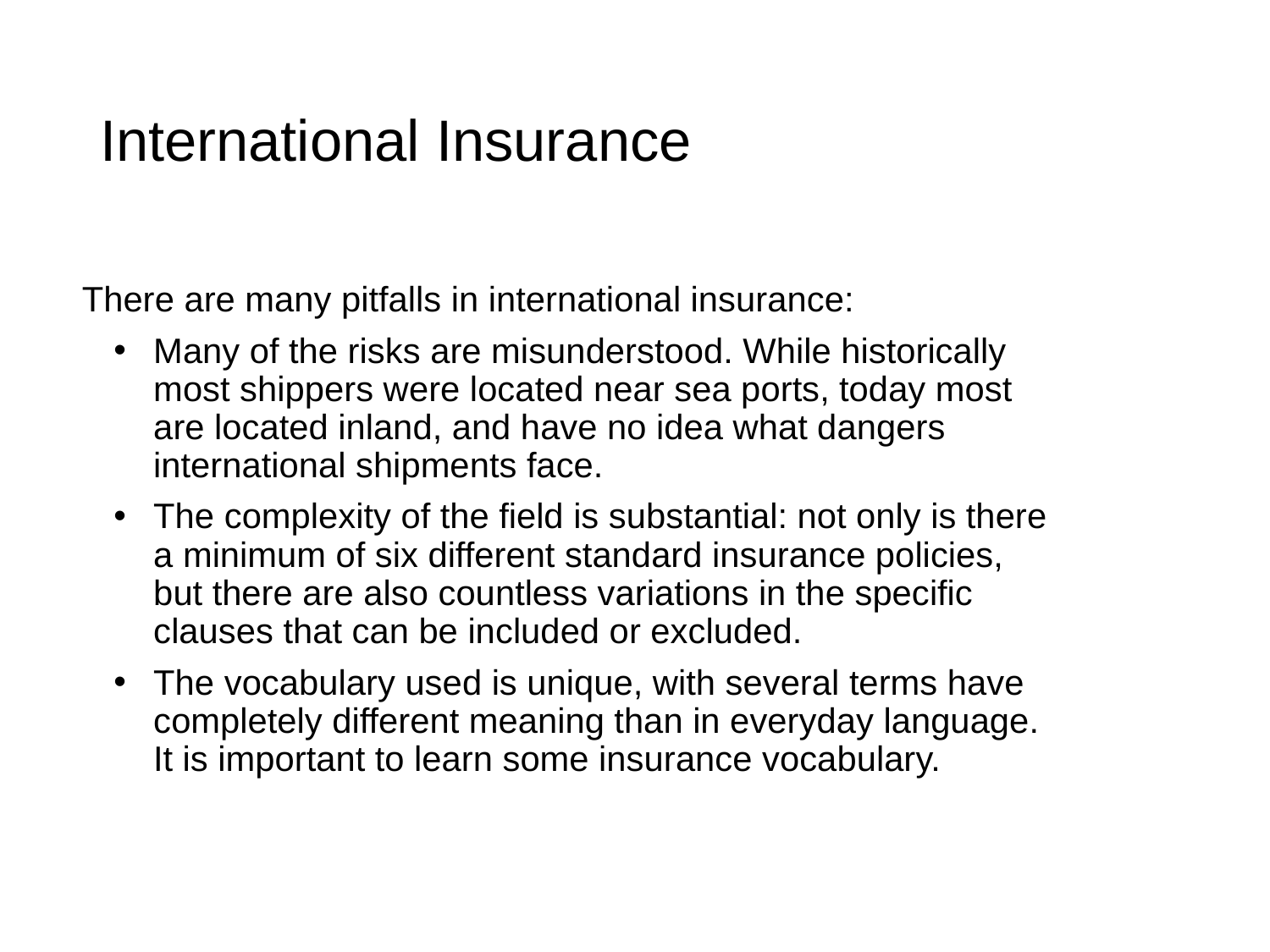

# International Insurance
There are many pitfalls in international insurance:
Many of the risks are misunderstood. While historically most shippers were located near sea ports, today most are located inland, and have no idea what dangers international shipments face.
The complexity of the field is substantial: not only is there a minimum of six different standard insurance policies, but there are also countless variations in the specific clauses that can be included or excluded.
The vocabulary used is unique, with several terms have completely different meaning than in everyday language. It is important to learn some insurance vocabulary.